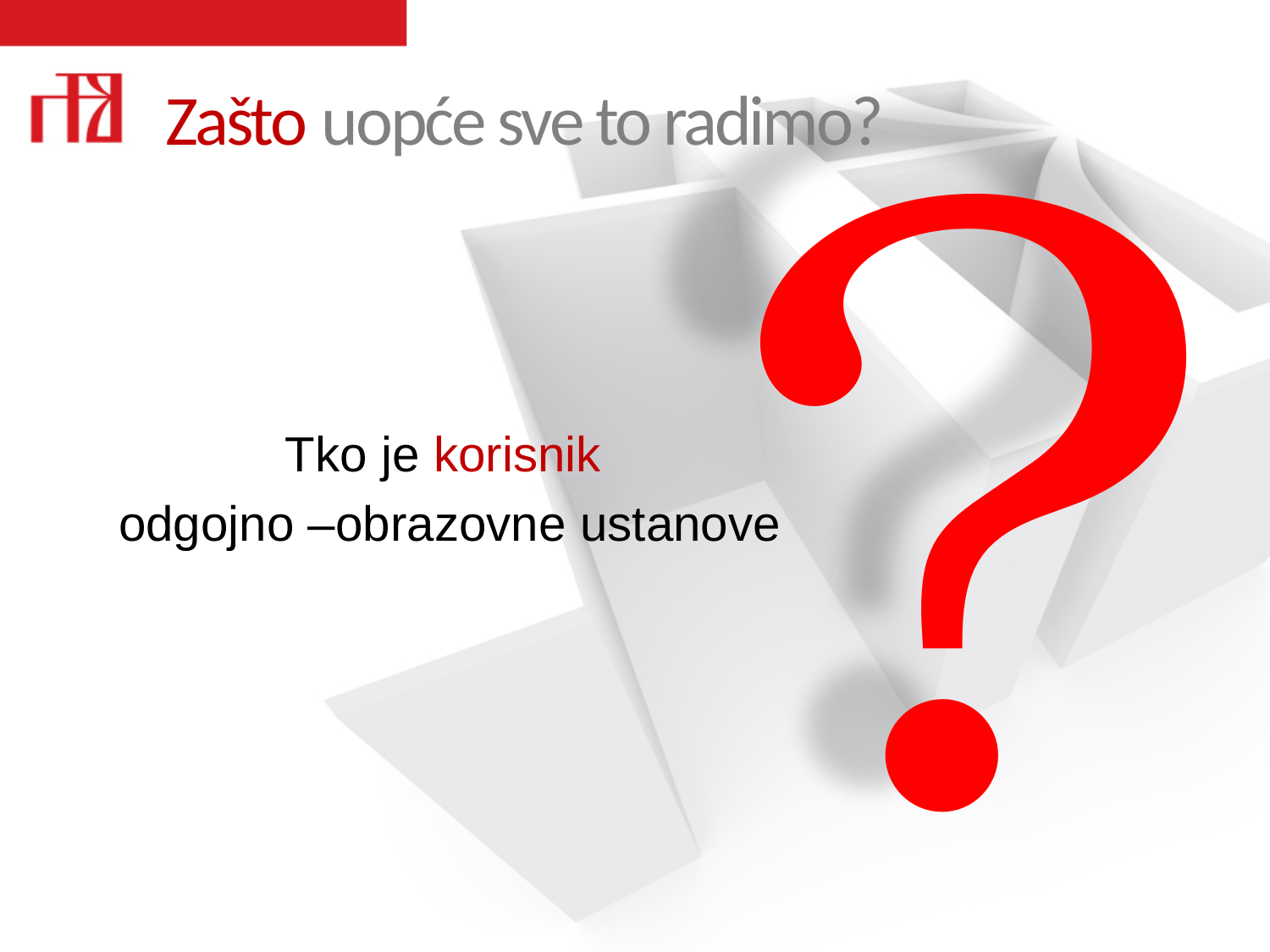

?
Zašto uopće sve to radimo?
Tko je korisnik
odgojno –obrazovne ustanove